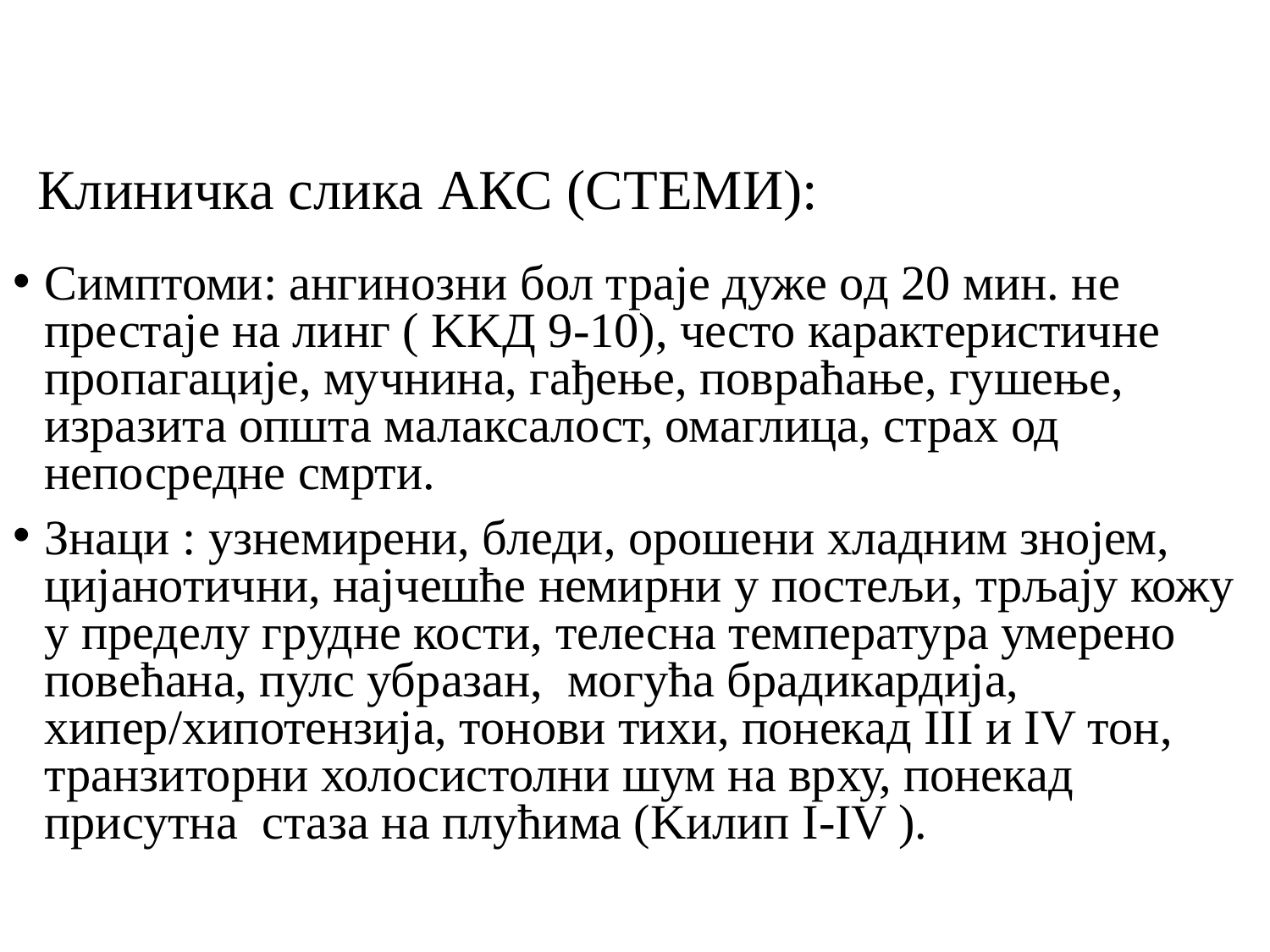

# Клиничка слика АКС (СТЕМИ):
Симптоми: ангинозни бол траје дуже oд 20 мин. нe престаје на линг ( KKД 9-10), често карактеристичне пропагације, мучнина, гађење, повраћање, гушење, изразита општа малаксалост, омаглица, страх од непосредне смрти.
Знаци : узнемирени, бледи, орошени хладним знојем, цијанотични, најчешће немирни у постељи, трљају кожу у пределу грудне кости, телесна температура умерено повећана, пулс убразан,  могућа брадикардија, хипер/хипотензија, тонови тихи, понекад III и IV тон, транзиторни холосистолни шум на врху, понекад присутна  стаза на плућима (Kилип I-IV ).